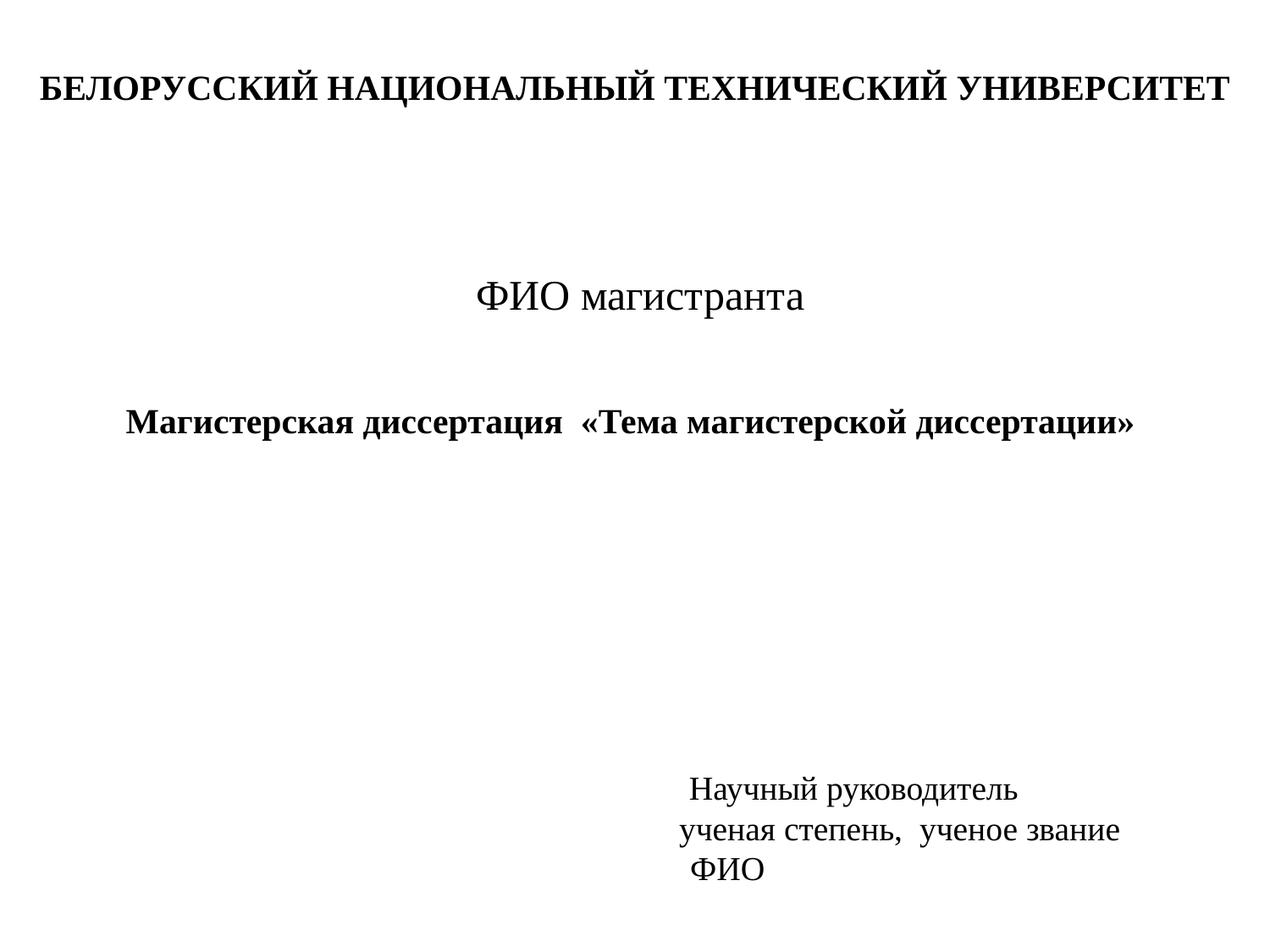

# БЕЛОРУССКИЙ НАЦИОНАЛЬНЫЙ ТЕХНИЧЕСКИЙ УНИВЕРСИТЕТ     ФИО магистранта   Магистерская диссертация  «Тема магистерской диссертации»       Научный руководитель ученая степень,  ученое звание ФИО